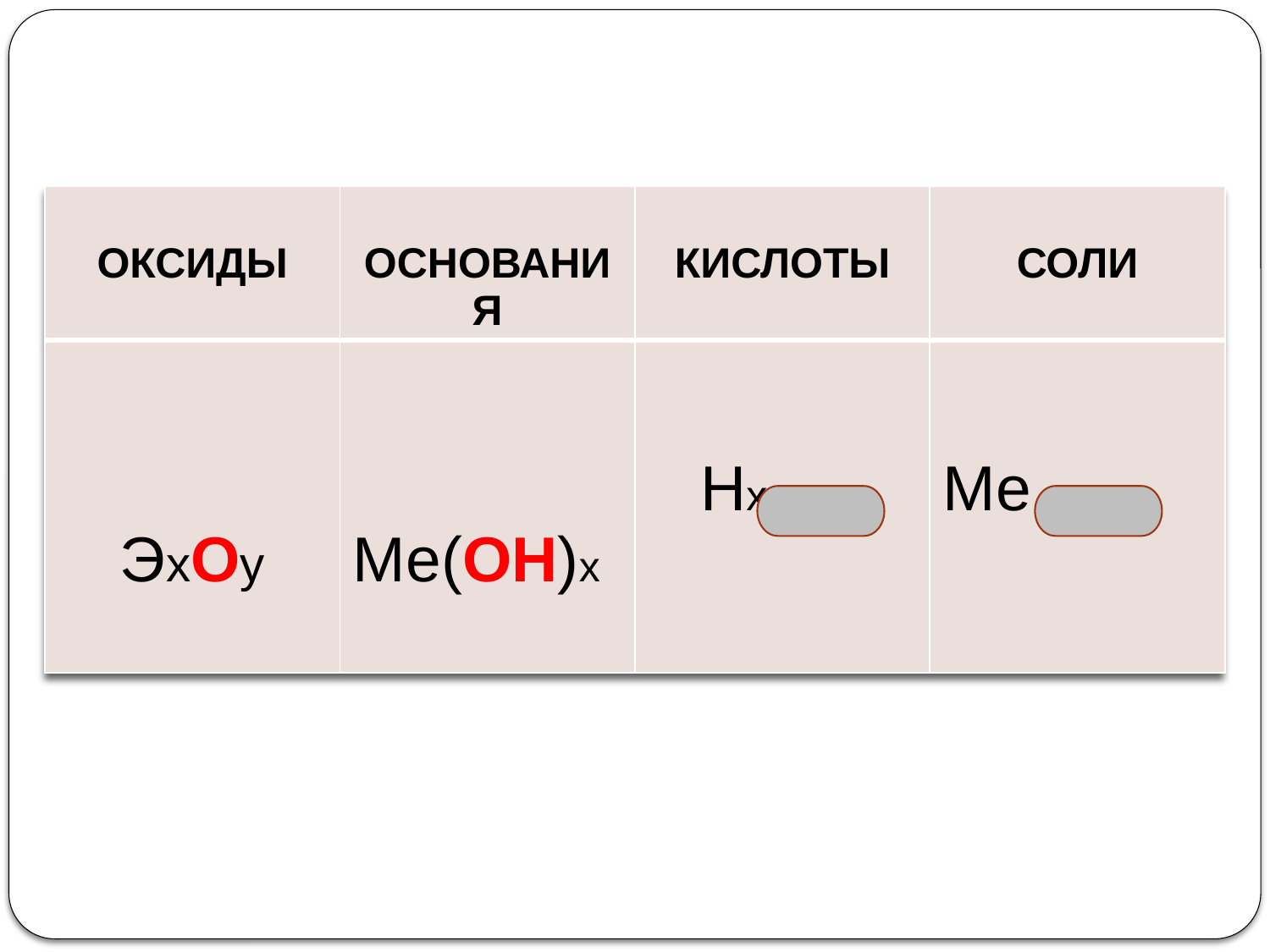

#
| ОКСИДЫ | ОСНОВАНИЯ | КИСЛОТЫ | СОЛИ |
| --- | --- | --- | --- |
| ЭхОу | Ме(ОН)х | Нх | Ме |